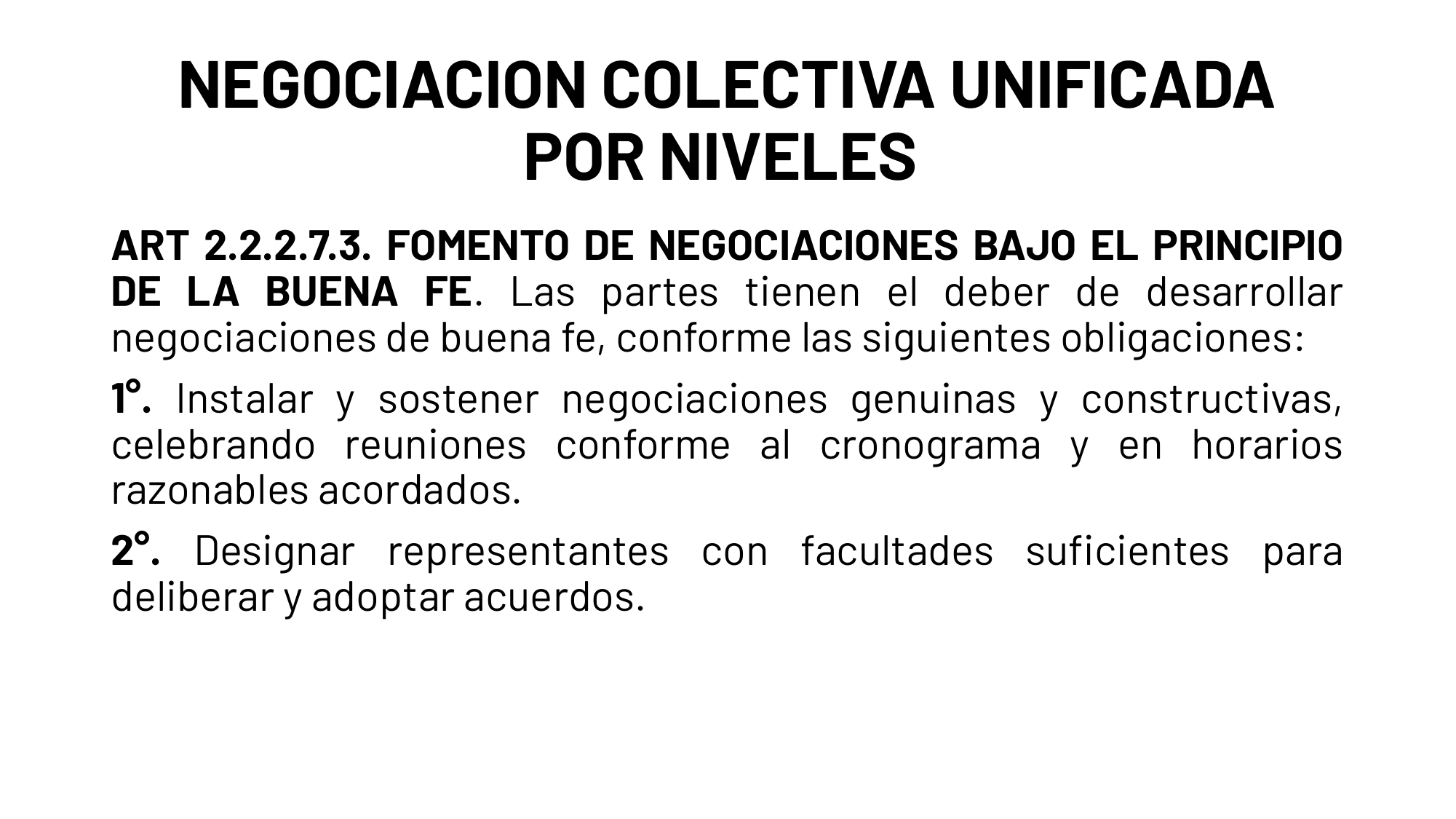

# NEGOCIACION COLECTIVA UNIFICADA POR NIVELES
ART 2.2.2.7.3. FOMENTO DE NEGOCIACIONES BAJO EL PRINCIPIO DE LA BUENA FE. Las partes tienen el deber de desarrollar negociaciones de buena fe, conforme las siguientes obligaciones:
1°. Instalar y sostener negociaciones genuinas y constructivas, celebrando reuniones conforme al cronograma y en horarios razonables acordados.
2°. Designar representantes con facultades suficientes para deliberar y adoptar acuerdos.